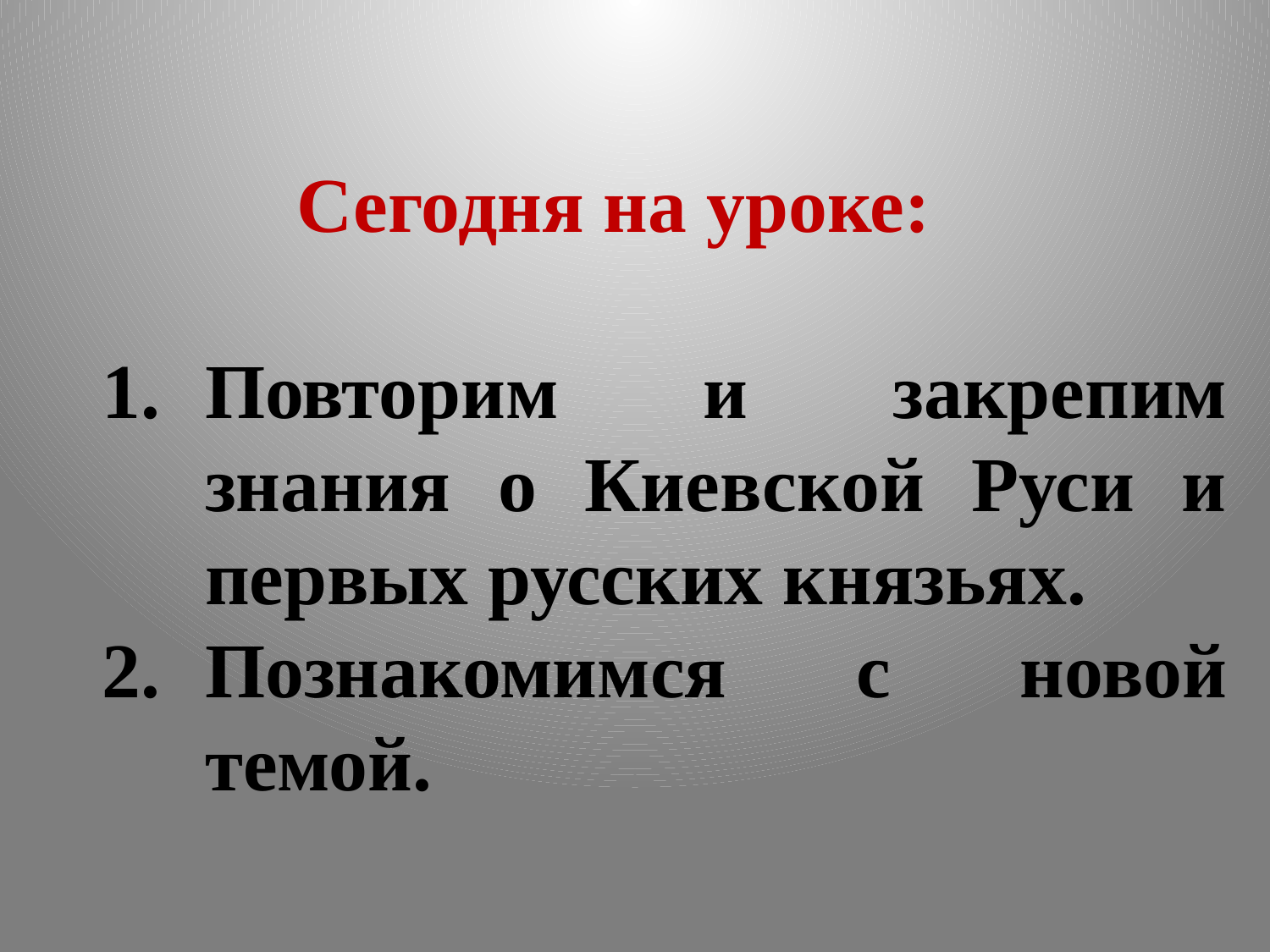

Сегодня на уроке:

Повторим и закрепим знания о Киевской Руси и первых русских князьях.
Познакомимся с новой темой.